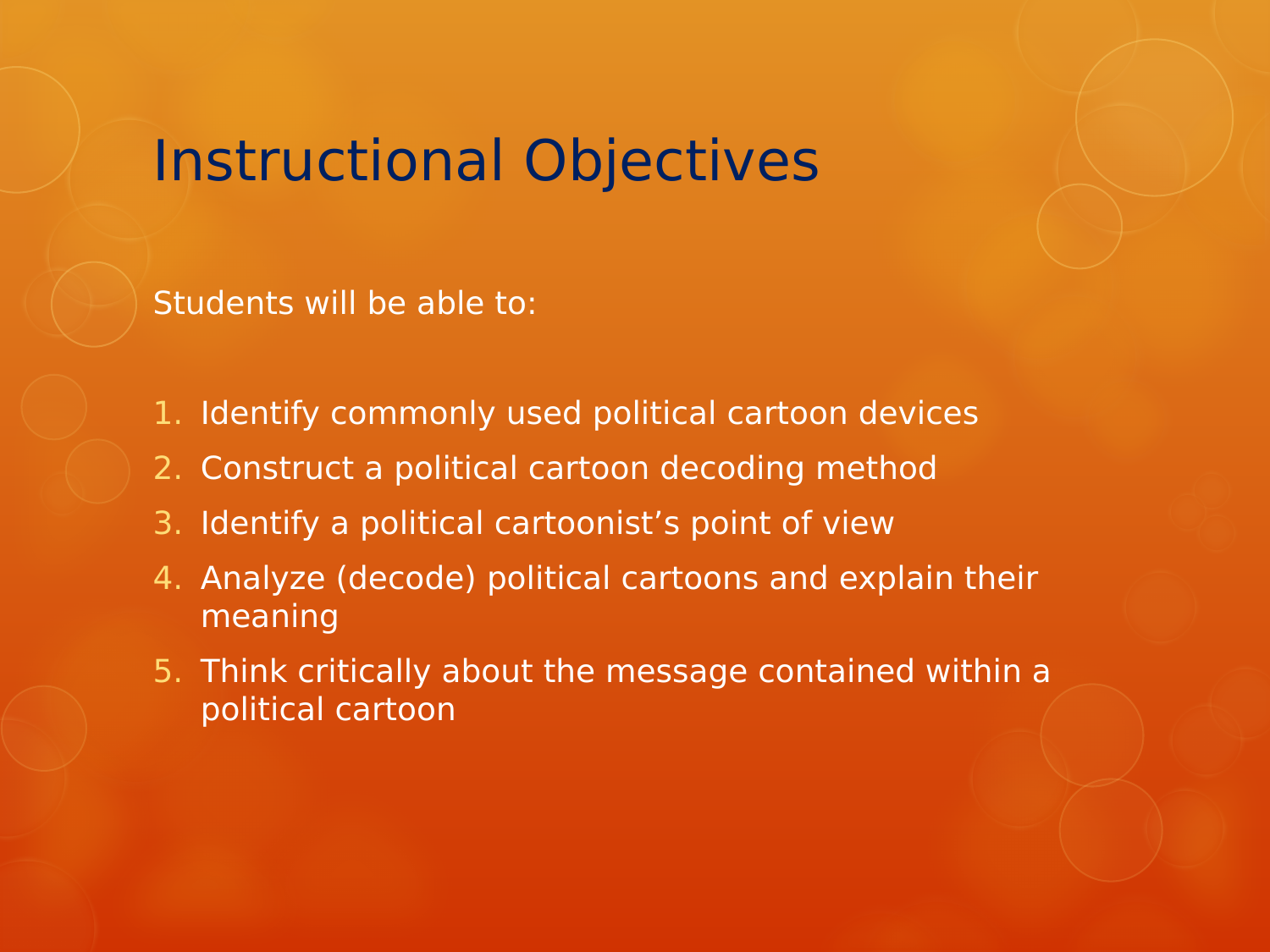

# Instructional Objectives
Students will be able to:

Identify commonly used political cartoon devices
Construct a political cartoon decoding method
Identify a political cartoonist’s point of view
Analyze (decode) political cartoons and explain their meaning
Think critically about the message contained within a political cartoon